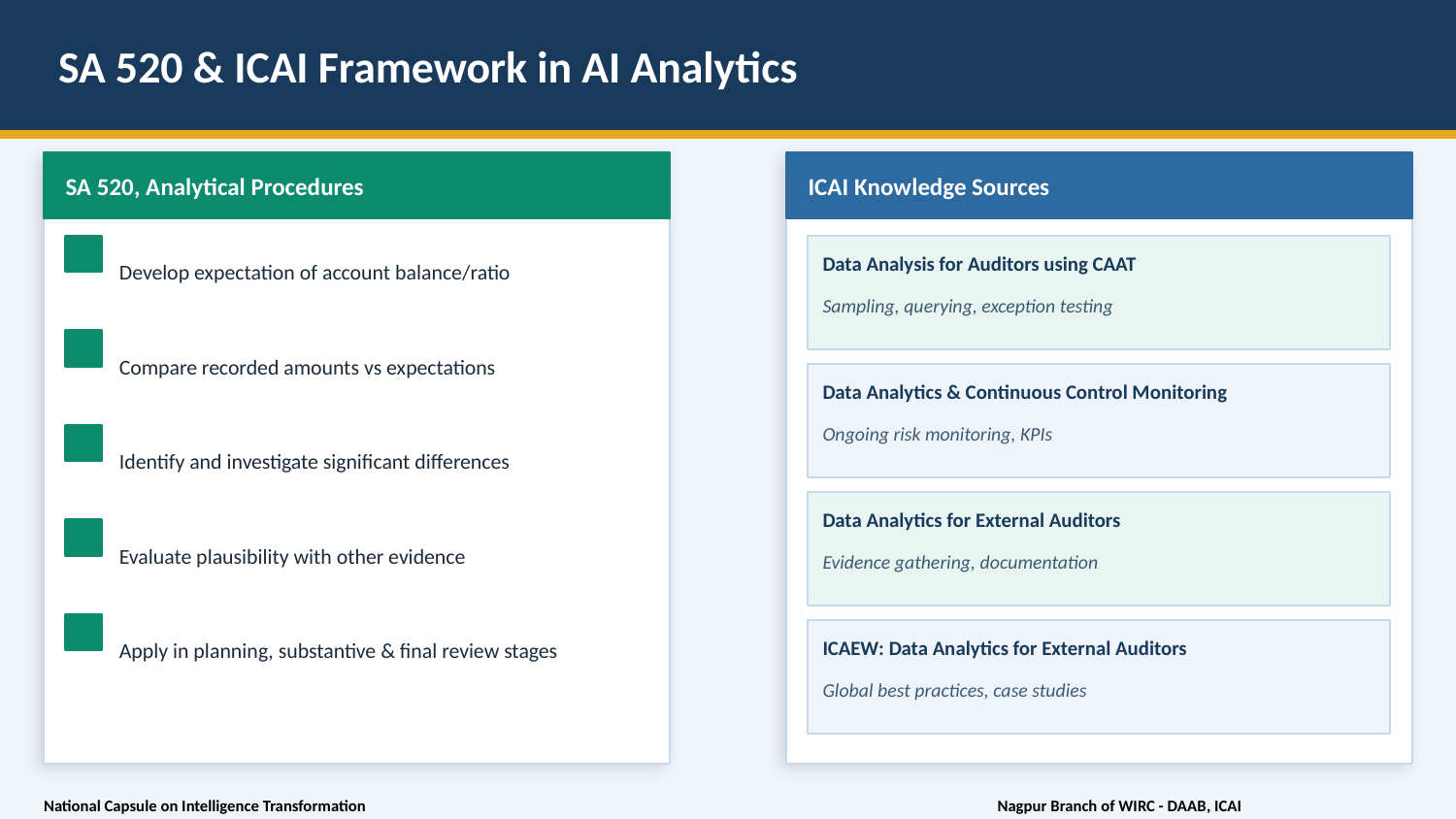

SA 520 & ICAI Framework in AI Analytics

SA 520, Analytical Procedures
ICAI Knowledge Sources
Develop expectation of account balance/ratio

Data Analysis for Auditors using CAAT
Sampling, querying, exception testing
Compare recorded amounts vs expectations

Data Analytics & Continuous Control Monitoring
Ongoing risk monitoring, KPIs
Identify and investigate significant differences

Data Analytics for External Auditors
Evaluate plausibility with other evidence

Evidence gathering, documentation
Apply in planning, substantive & final review stages

ICAEW: Data Analytics for External Auditors
Global best practices, case studies
National Capsule on Intelligence Transformation				                      Nagpur Branch of WIRC - DAAB, ICAI